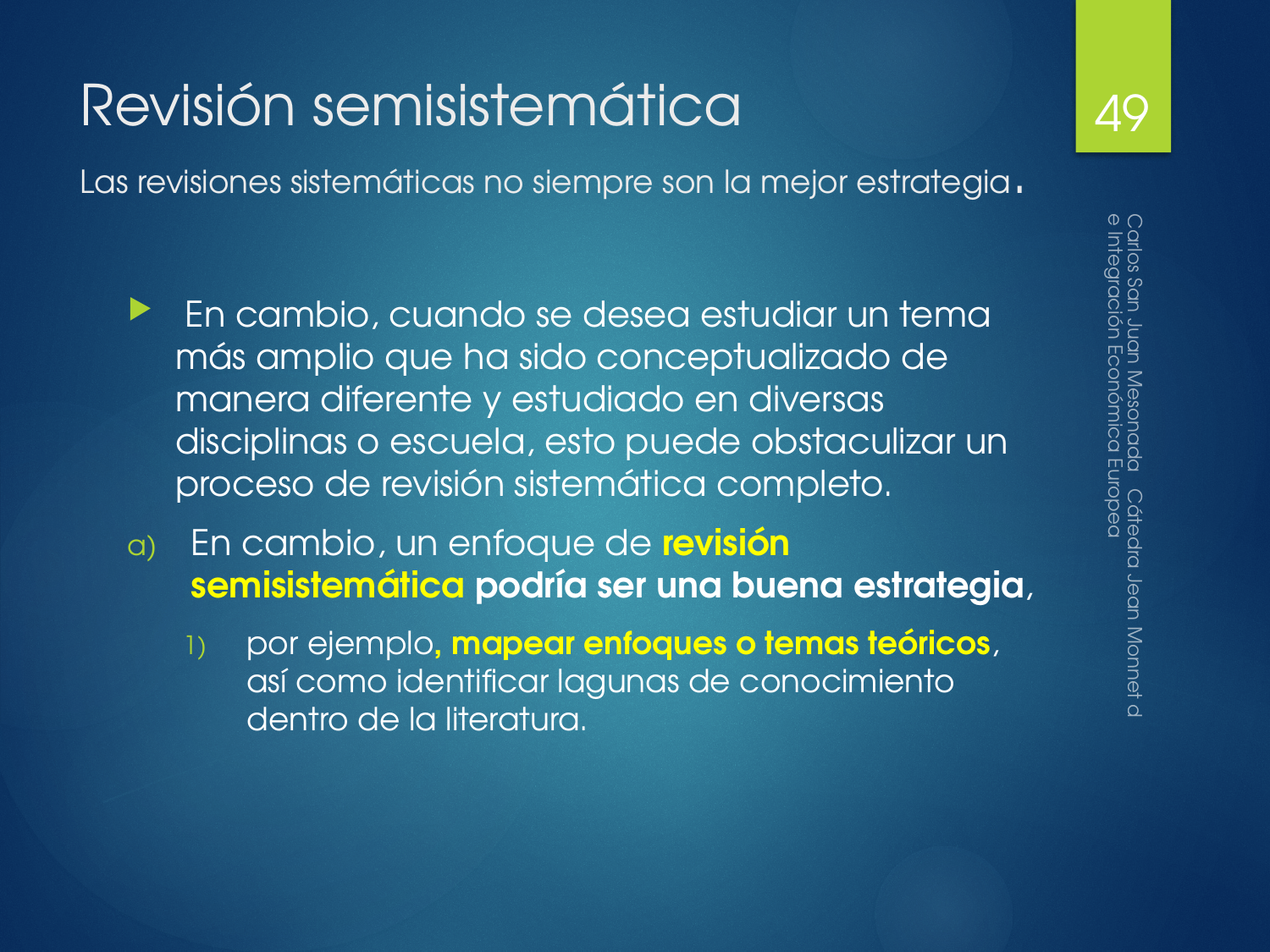

49
# Revisión semisistemática Las revisiones sistemáticas no siempre son la mejor estrategia.
 En cambio, cuando se desea estudiar un tema más amplio que ha sido conceptualizado de manera diferente y estudiado en diversas disciplinas o escuela, esto puede obstaculizar un proceso de revisión sistemática completo.
En cambio, un enfoque de revisión semisistemática podría ser una buena estrategia,
por ejemplo, mapear enfoques o temas teóricos, así como identificar lagunas de conocimiento dentro de la literatura.
Carlos San Juan Mesonada   Cátedra Jean Monnet de Integración Económica Europea